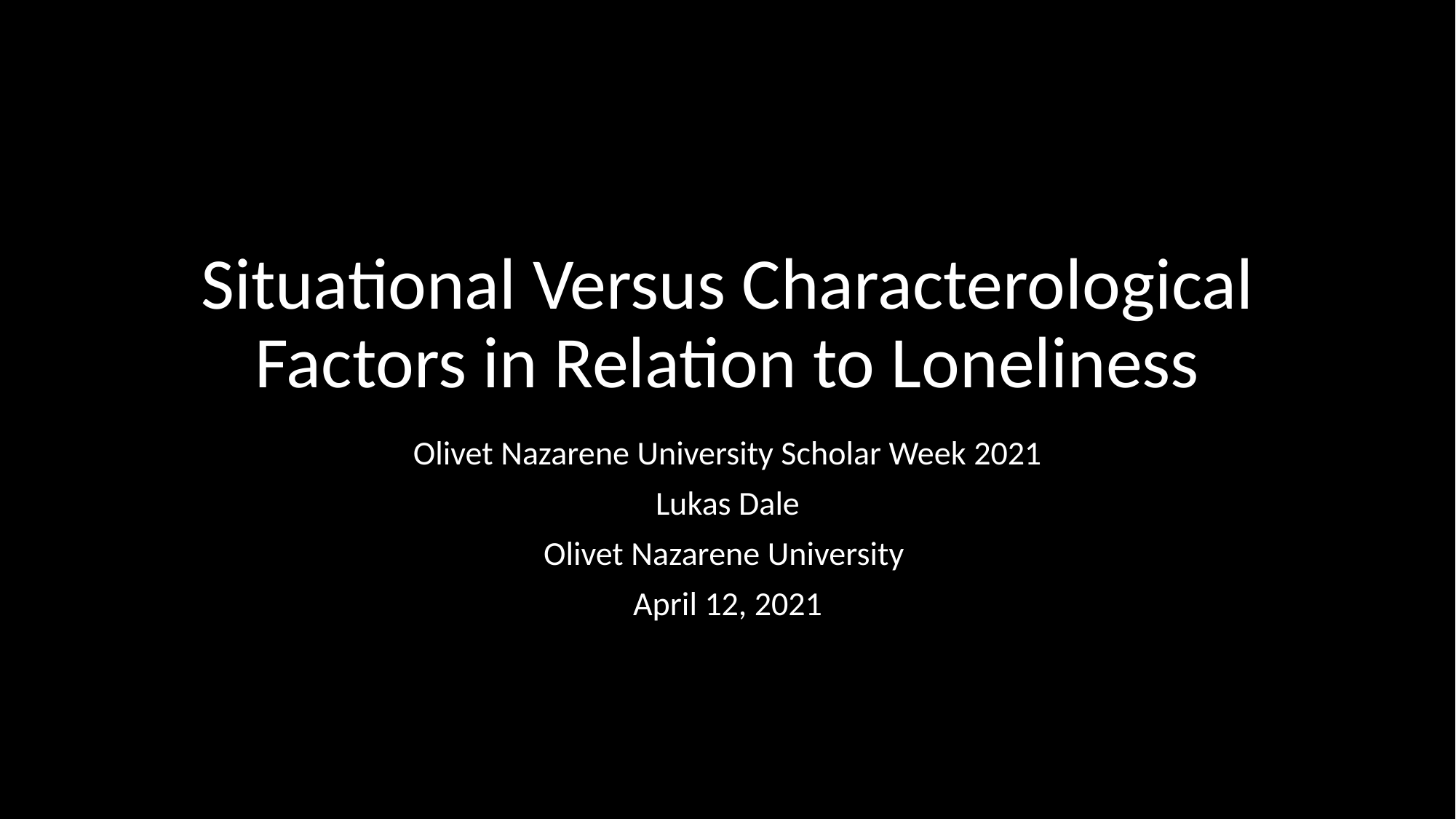

# Situational Versus Characterological Factors in Relation to Loneliness
Olivet Nazarene University Scholar Week 2021
Lukas Dale
Olivet Nazarene University
April 12, 2021